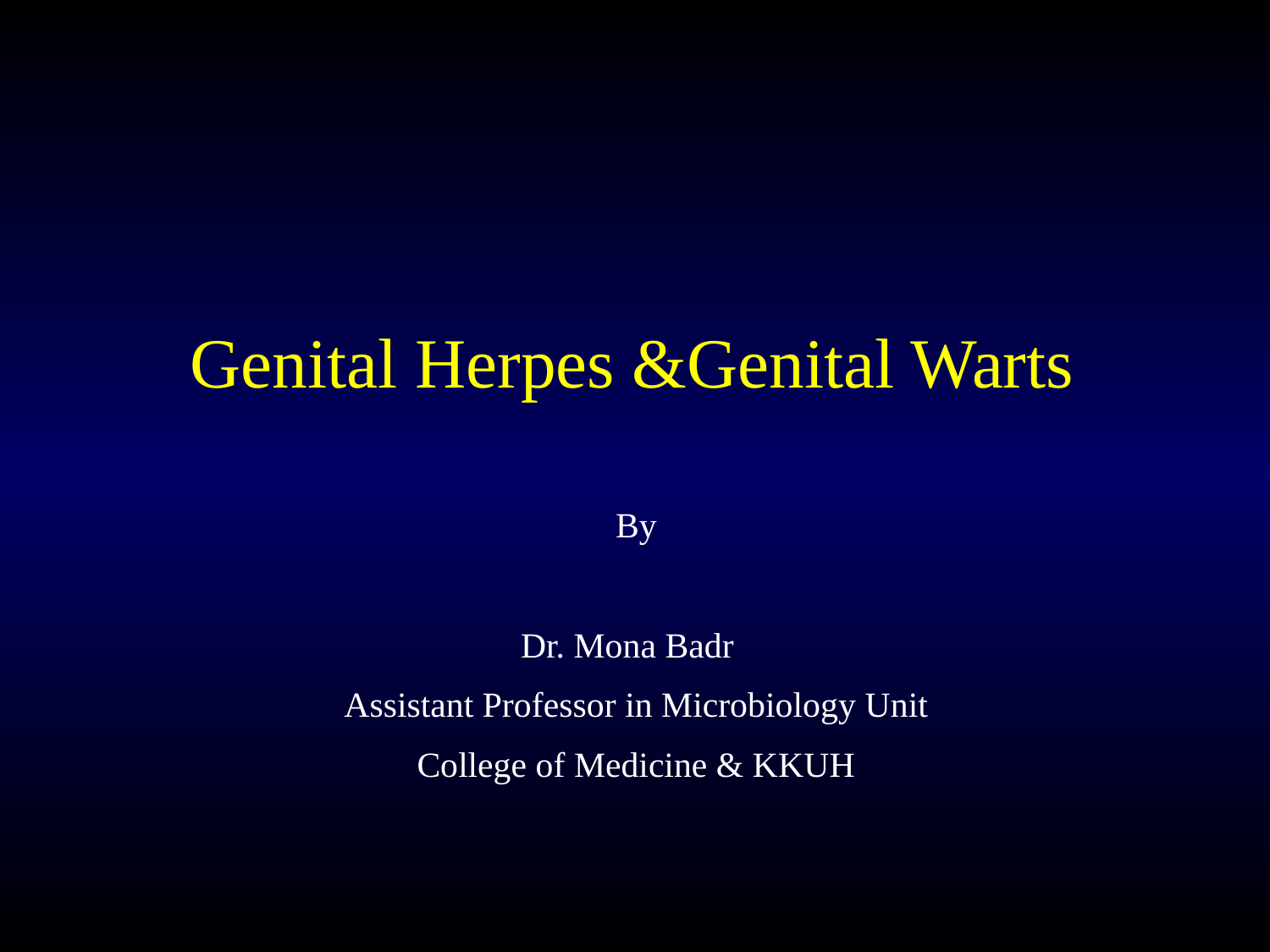

Genital Herpes &Genital Warts
By

Dr. Mona Badr
Assistant Professor in Microbiology Unit
College of Medicine & KKUH